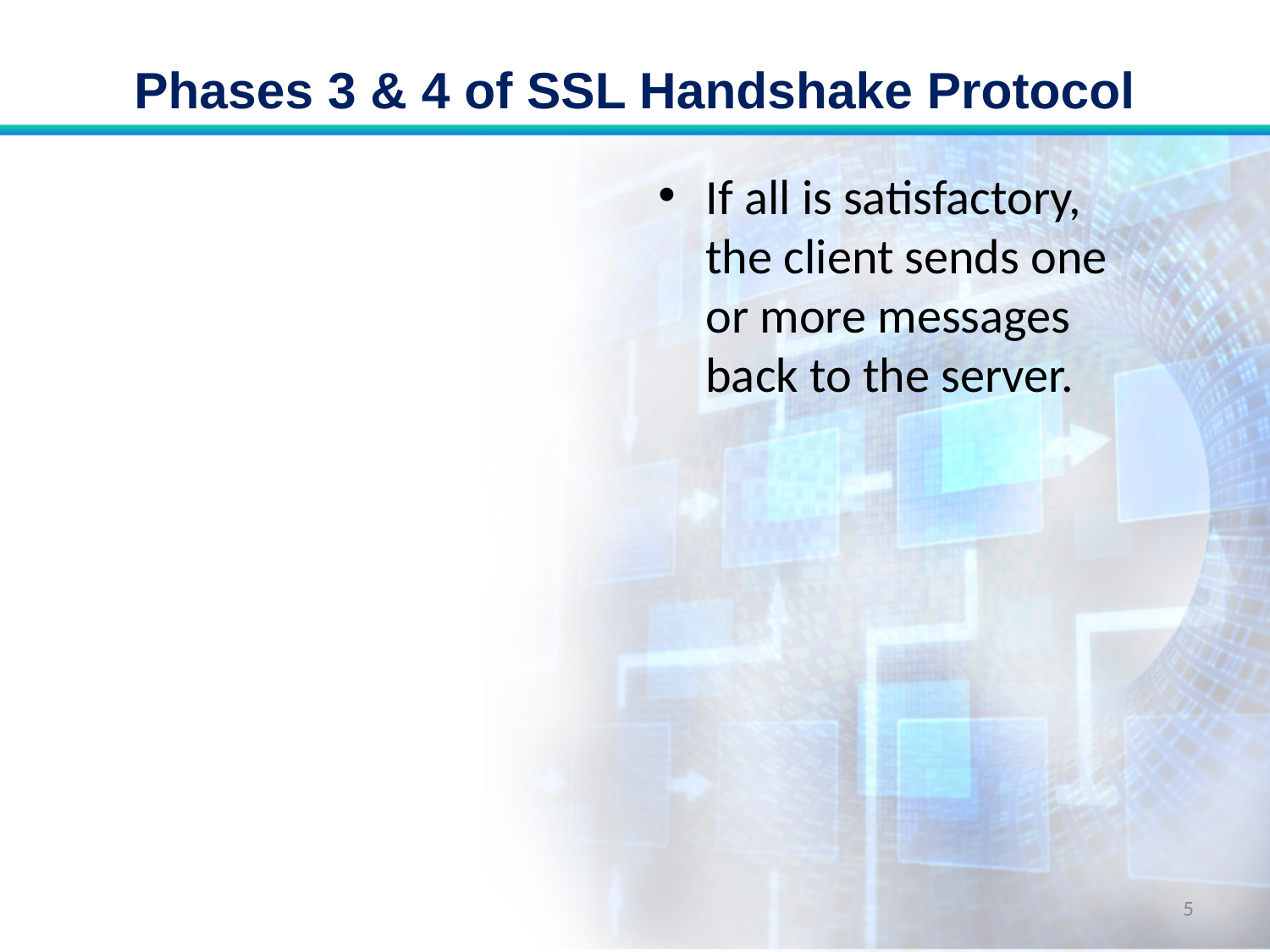

# Phases 3 & 4 of SSL Handshake Protocol
If all is satisfactory, the client sends one or more messages back to the server.

5